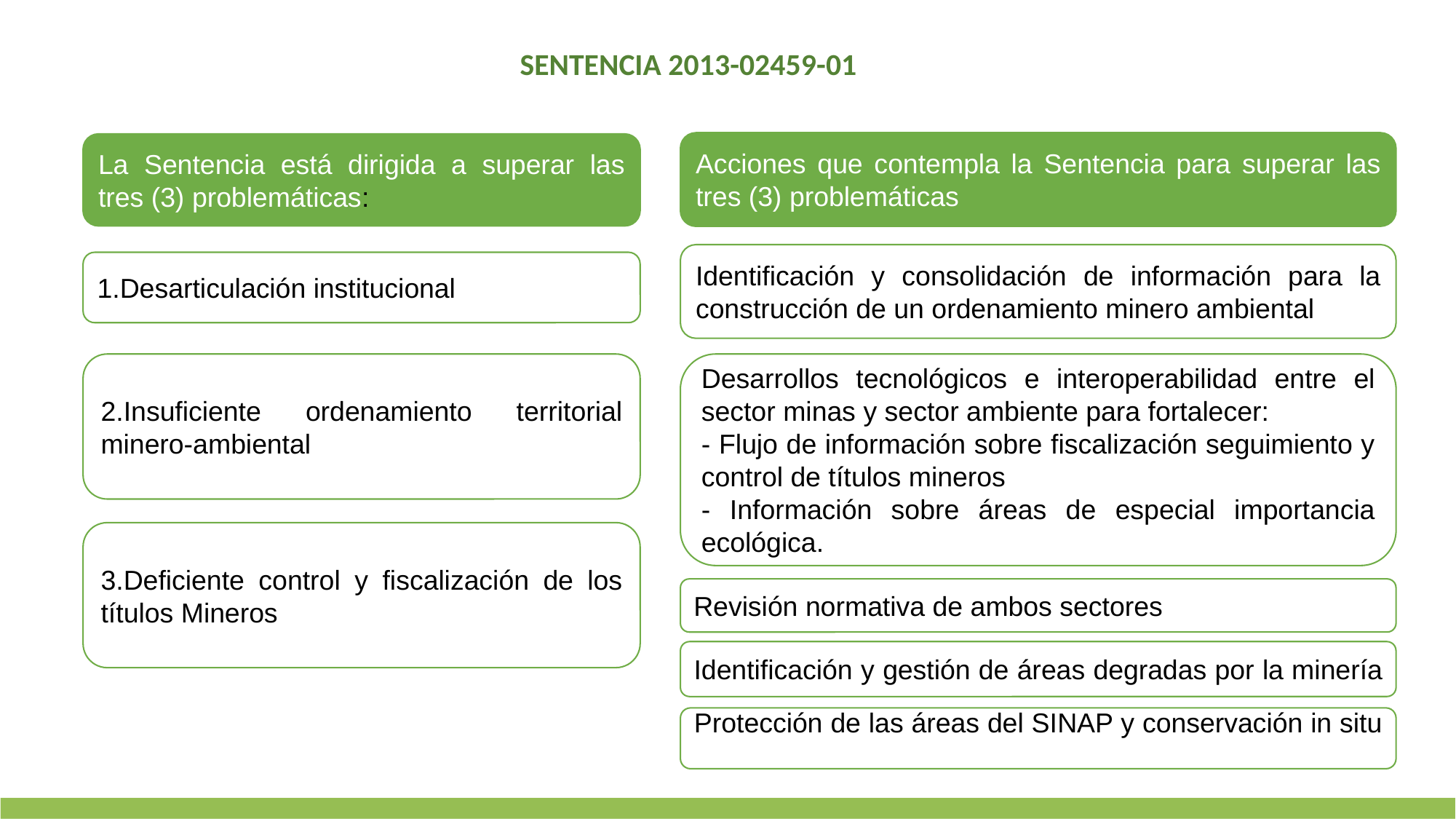

SENTENCIA 2013-02459-01
Acciones que contempla la Sentencia para superar las tres (3) problemáticas
La Sentencia está dirigida a superar las tres (3) problemáticas:
Identificación y consolidación de información para la construcción de un ordenamiento minero ambiental
Desarticulación institucional
Desarrollos tecnológicos e interoperabilidad entre el sector minas y sector ambiente para fortalecer:
- Flujo de información sobre fiscalización seguimiento y control de títulos mineros
- Información sobre áreas de especial importancia ecológica.
Insuficiente ordenamiento territorial minero-ambiental
Deficiente control y fiscalización de los títulos Mineros
Revisión normativa de ambos sectores
Identificación y gestión de áreas degradas por la minería
Protección de las áreas del SINAP y conservación in situ